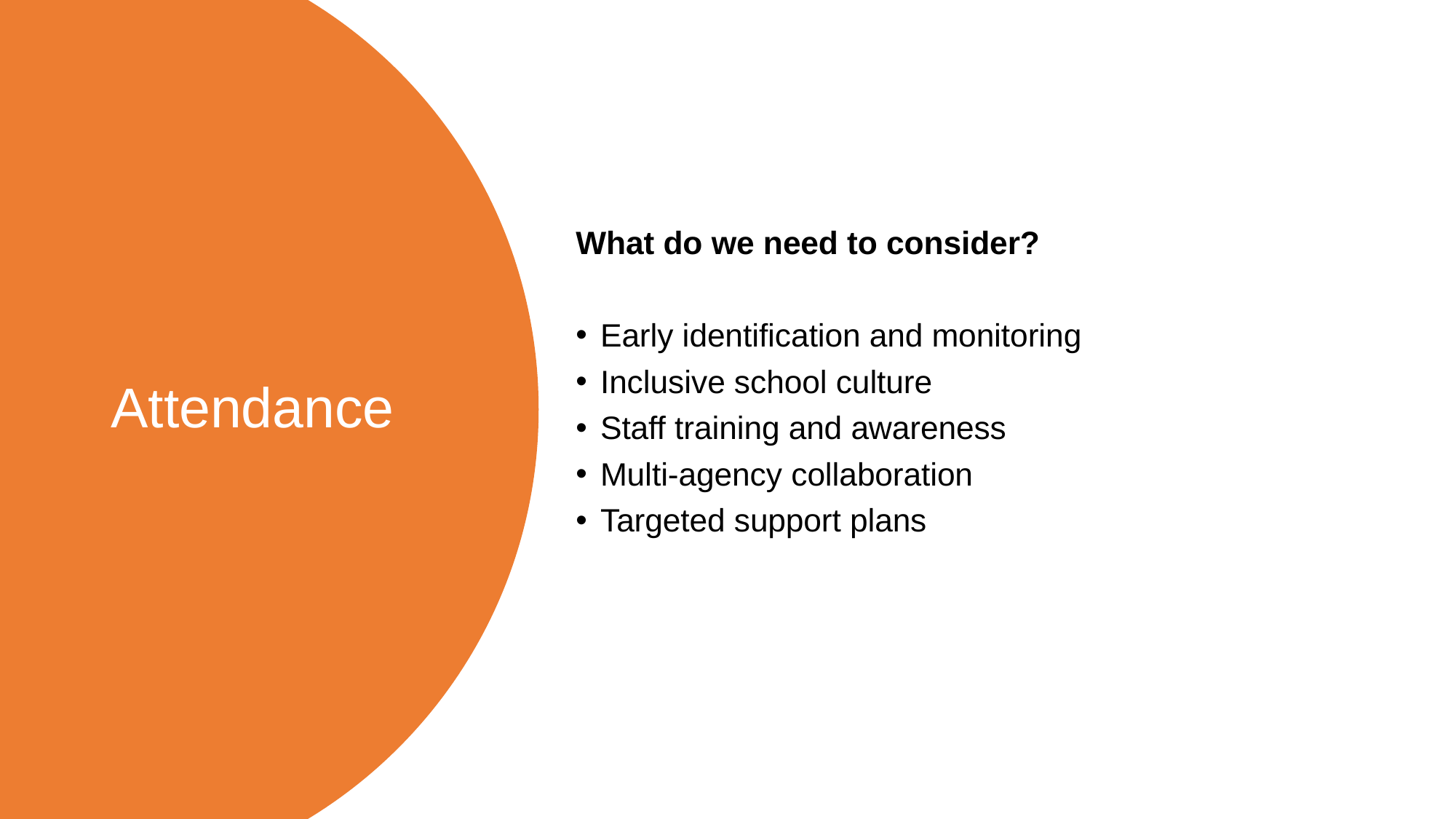

# Attendance

What do we need to consider?

Early identification and monitoring
Inclusive school culture
Staff training and awareness
Multi-agency collaboration
Targeted support plans